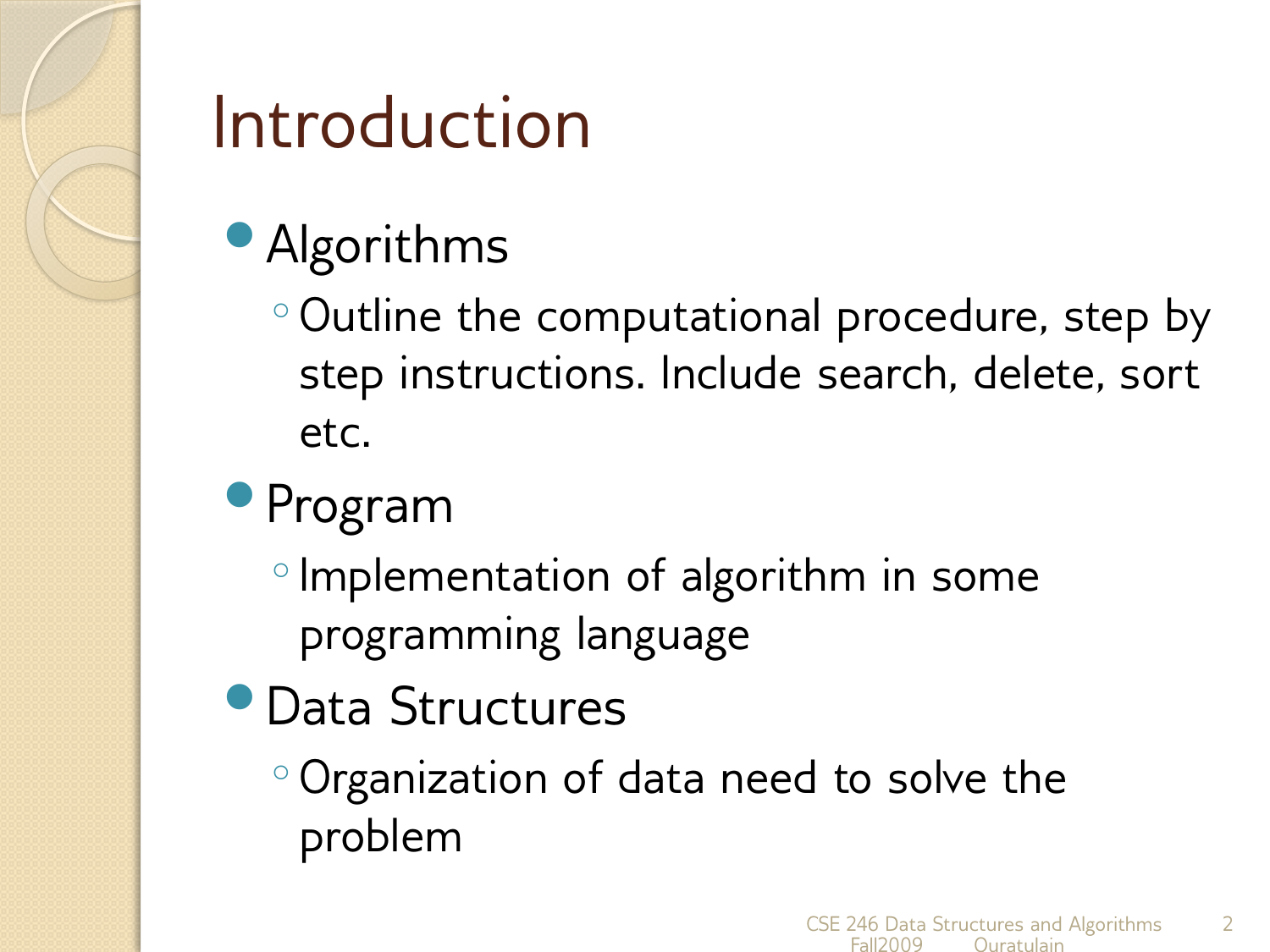

# Introduction
Algorithms
Outline the computational procedure, step by step instructions. Include search, delete, sort etc.
Program
Implementation of algorithm in some programming language
Data Structures
Organization of data need to solve the problem
CSE 246 Data Structures and Algorithms          Fall2009        Quratulain
2